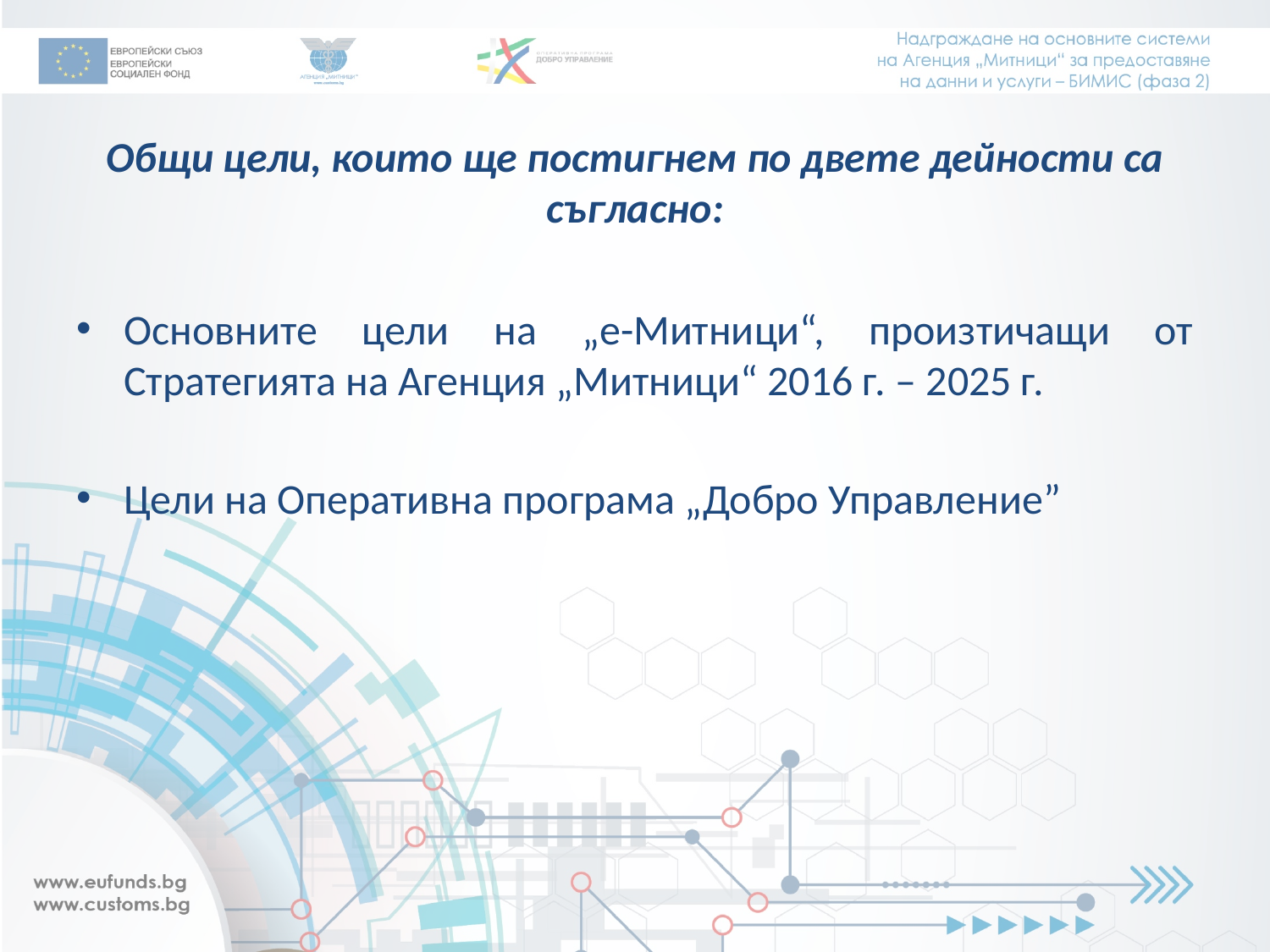

# Общи цели, които ще постигнем по двете дейности са съгласно:
Основните цели на „е-Митници“, произтичащи от Стратегията на Агенция „Митници“ 2016 г. – 2025 г.

Цели на Оперативна програма „Добро Управление”